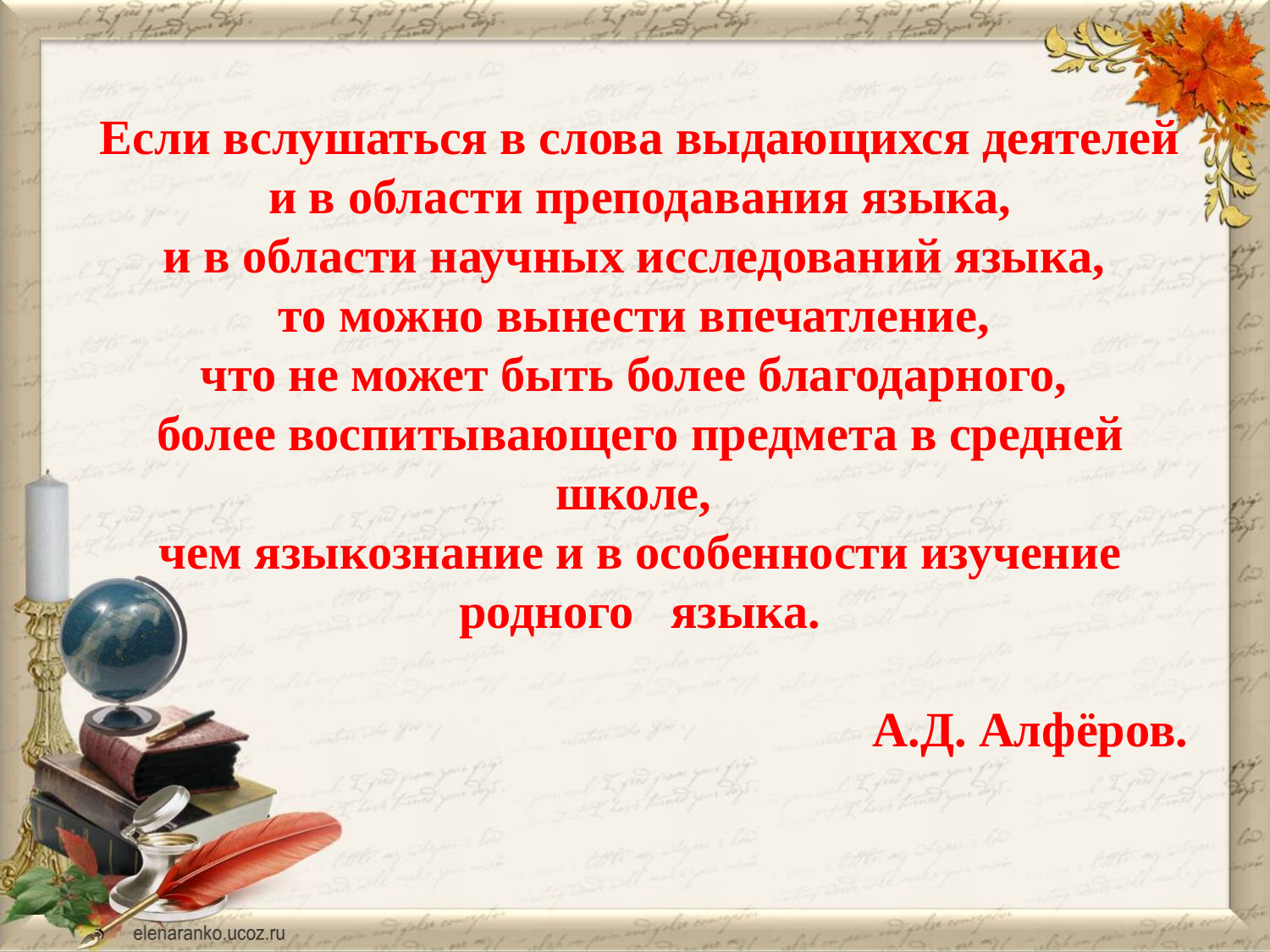

Если вслушаться в слова выдающихся деятелей
 и в области преподавания языка,
и в области научных исследований языка,
то можно вынести впечатление,
что не может быть более благодарного,
более воспитывающего предмета в средней школе,
чем языкознание и в особенности изучение родного   языка.

А.Д. Алфёров.